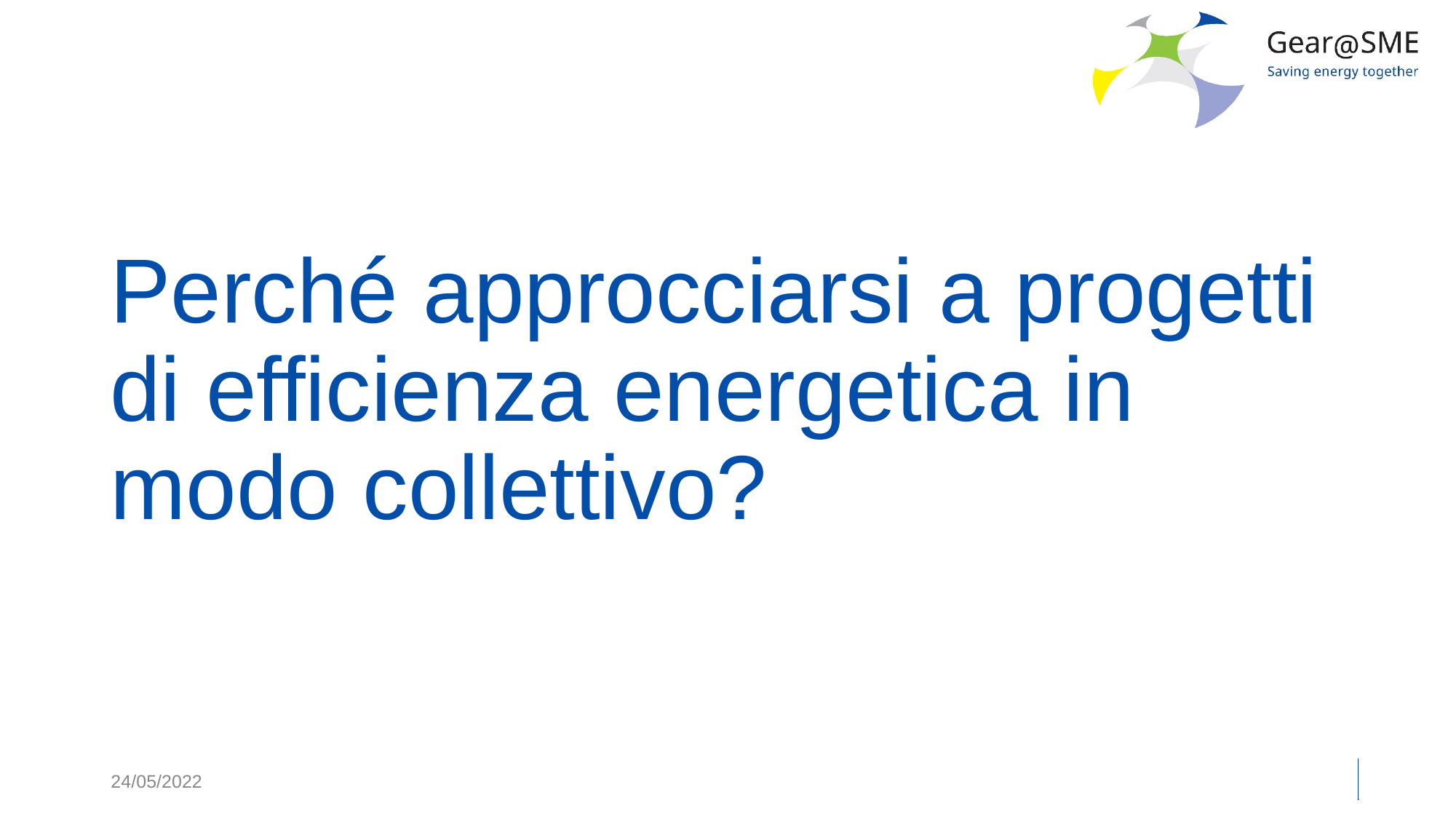

# Perché approcciarsi a progetti di efficienza energetica in modo collettivo?

24/05/2022